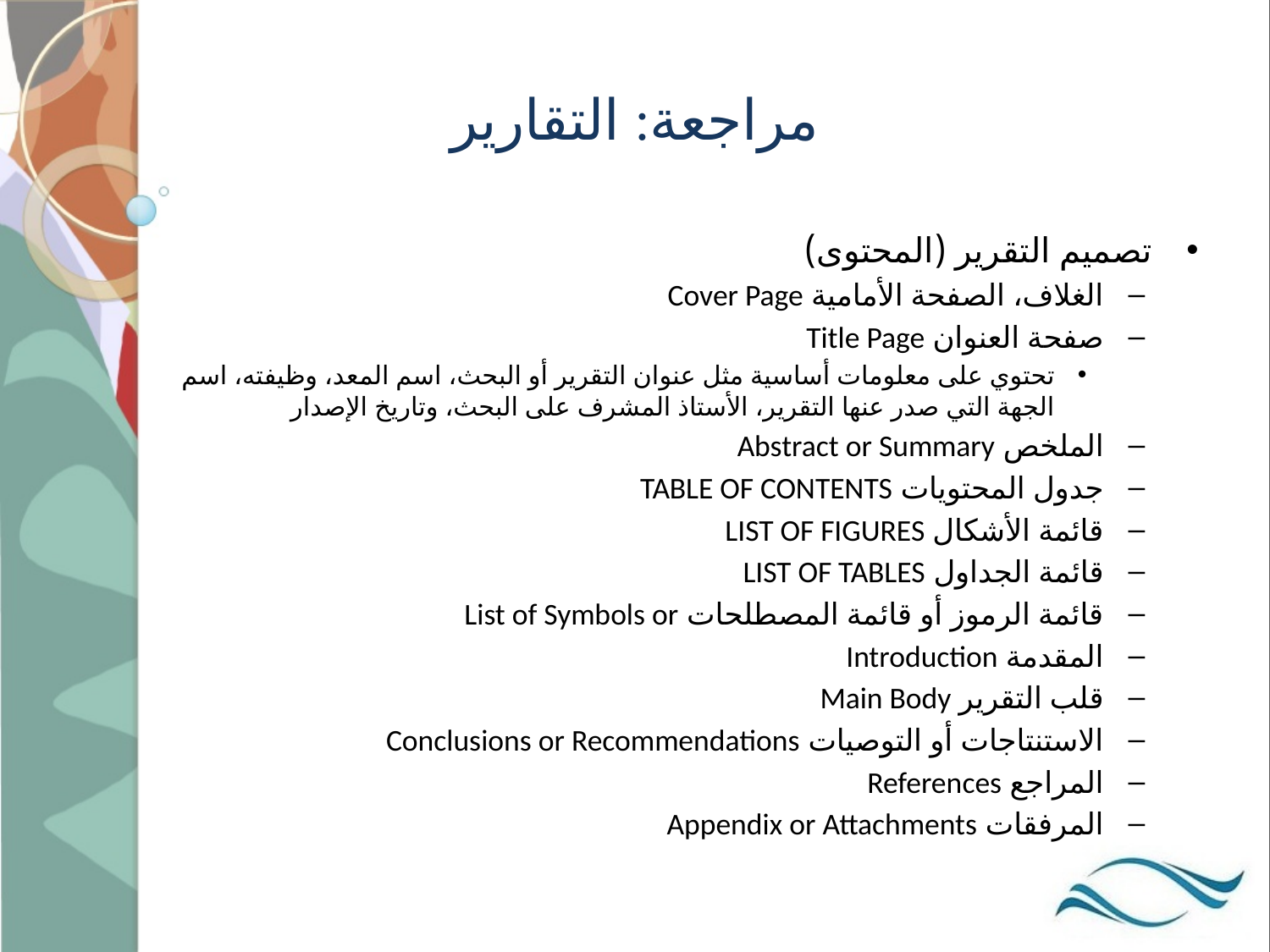

# مراجعة: التقارير
تصميم التقرير (المحتوى)
الغلاف، الصفحة الأمامية Cover Page
صفحة العنوان Title Page
تحتوي على معلومات أساسية مثل عنوان التقرير أو البحث، اسم المعد، وظيفته، اسم الجهة التي صدر عنها التقرير، الأستاذ المشرف على البحث، وتاريخ الإصدار
الملخص Abstract or Summary
جدول المحتويات TABLE OF CONTENTS
قائمة الأشكال LIST OF FIGURES
قائمة الجداول LIST OF TABLES
قائمة الرموز أو قائمة المصطلحات List of Symbols or
المقدمة Introduction
قلب التقرير Main Body
الاستنتاجات أو التوصيات Conclusions or Recommendations
المراجع References
المرفقات Appendix or Attachments